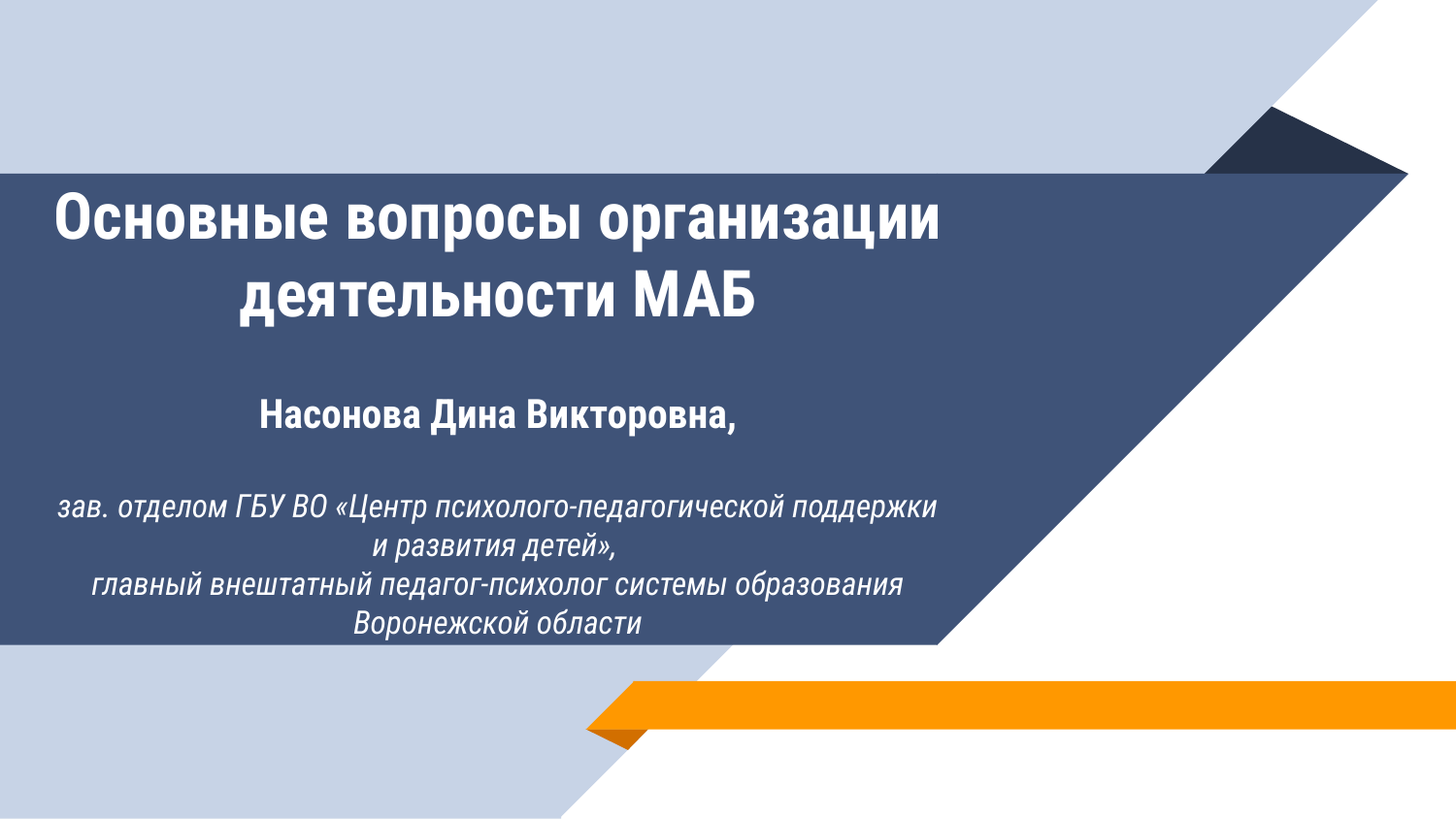

# Основные вопросы организации деятельности МАБ Насонова Дина Викторовна, зав. отделом ГБУ ВО «Центр психолого-педагогической поддержки и развития детей», главный внештатный педагог-психолог системы образования Воронежской области